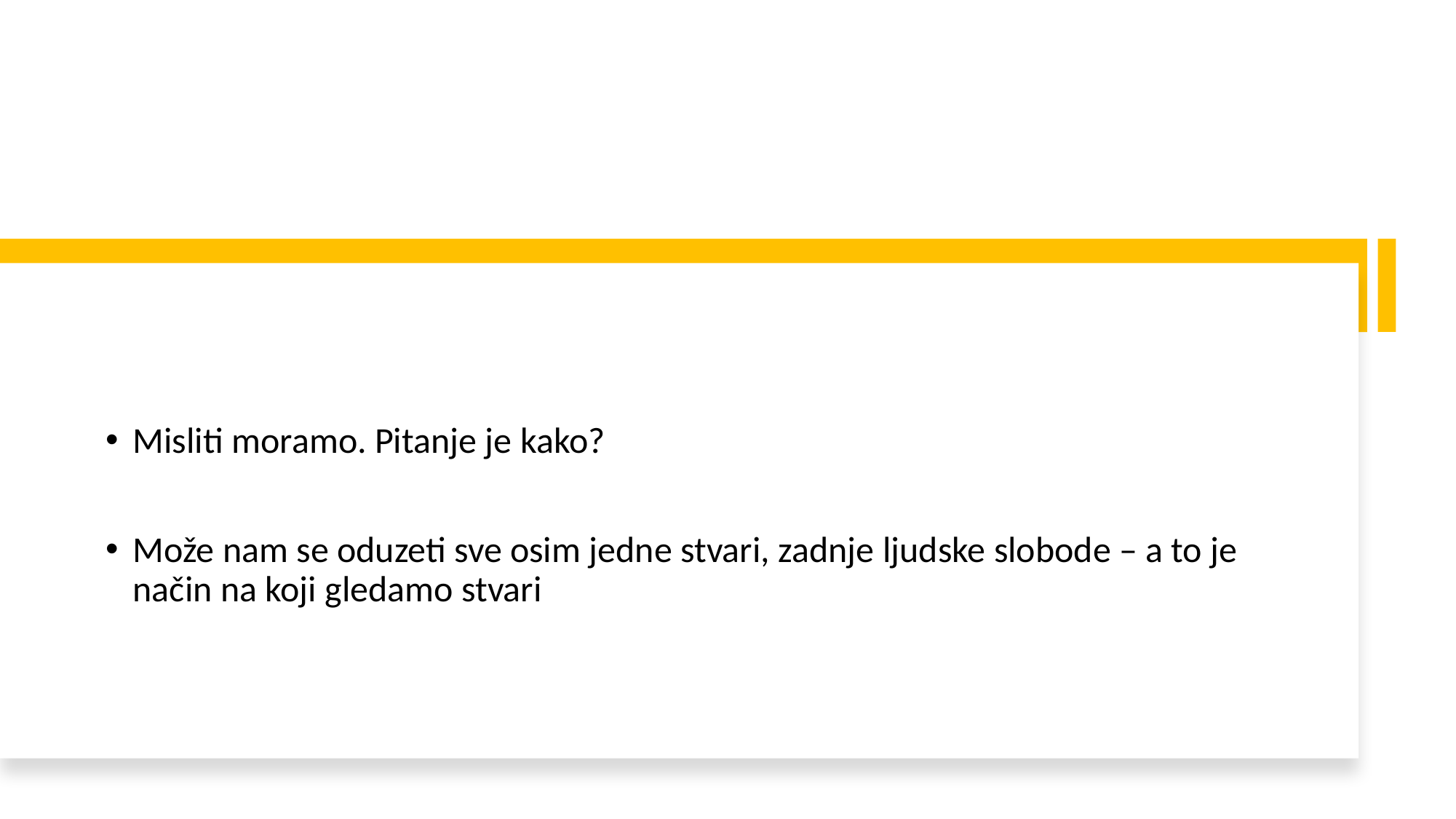

Misliti moramo. Pitanje je kako?

Može nam se oduzeti sve osim jedne stvari, zadnje ljudske slobode – a to je način na koji gledamo stvari